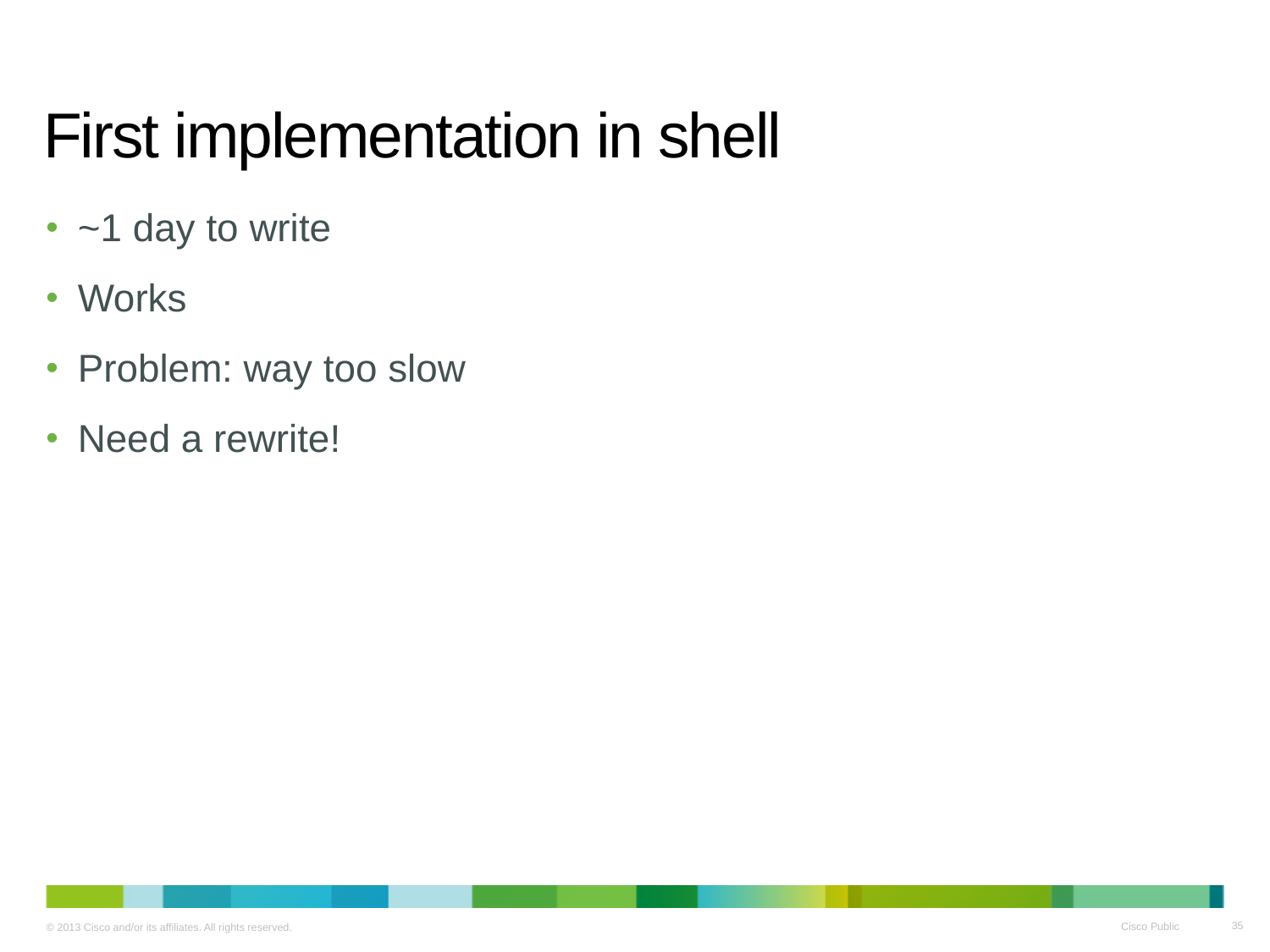

# First implementation in shell
~1 day to write
Works
Problem: way too slow
Need a rewrite!